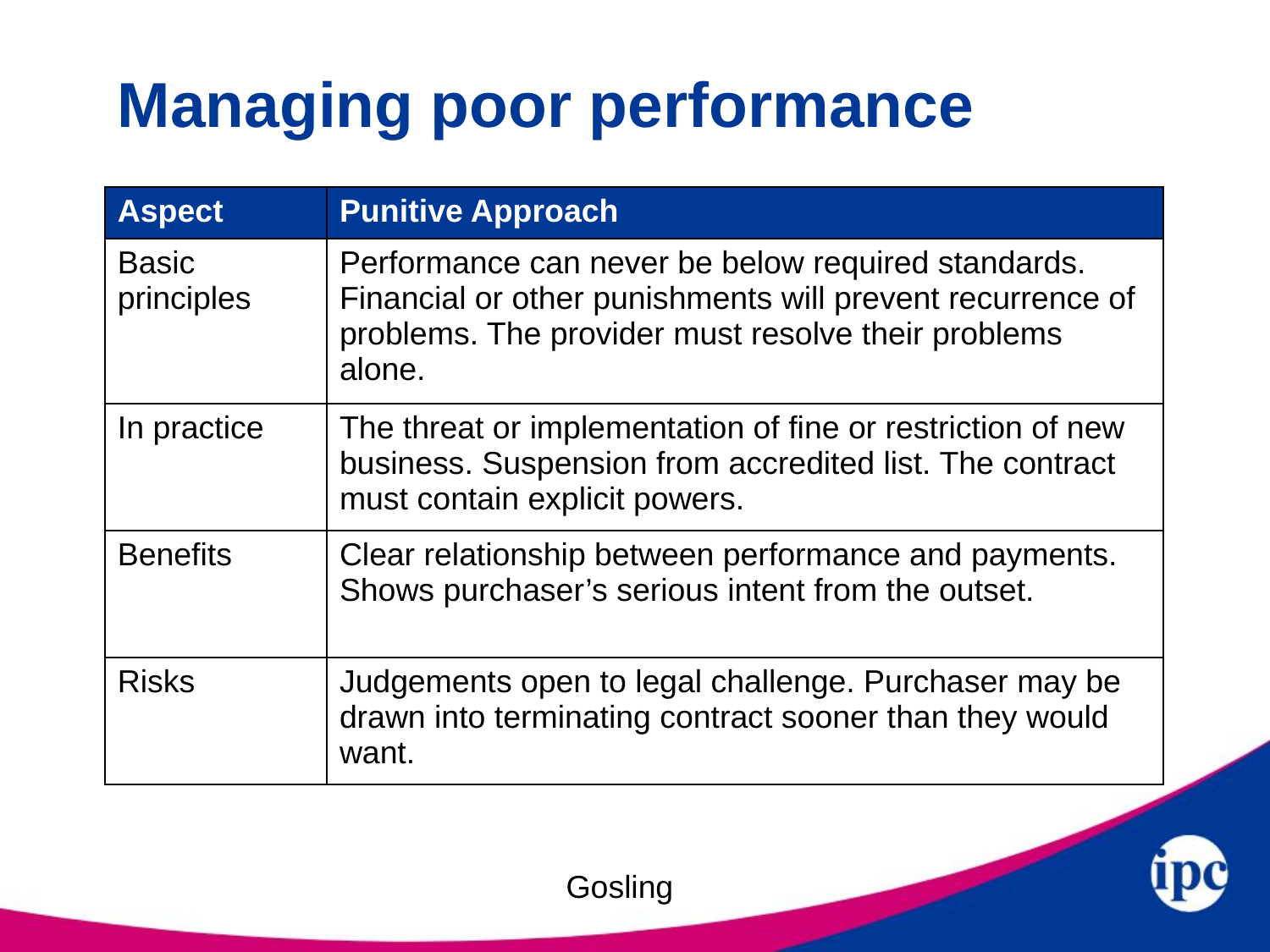

# Managing poor performance
| Aspect | Punitive Approach |
| --- | --- |
| Basic principles | Performance can never be below required standards. Financial or other punishments will prevent recurrence of problems. The provider must resolve their problems alone. |
| In practice | The threat or implementation of fine or restriction of new business. Suspension from accredited list. The contract must contain explicit powers. |
| Benefits | Clear relationship between performance and payments. Shows purchaser’s serious intent from the outset. |
| Risks | Judgements open to legal challenge. Purchaser may be drawn into terminating contract sooner than they would want. |
Gosling